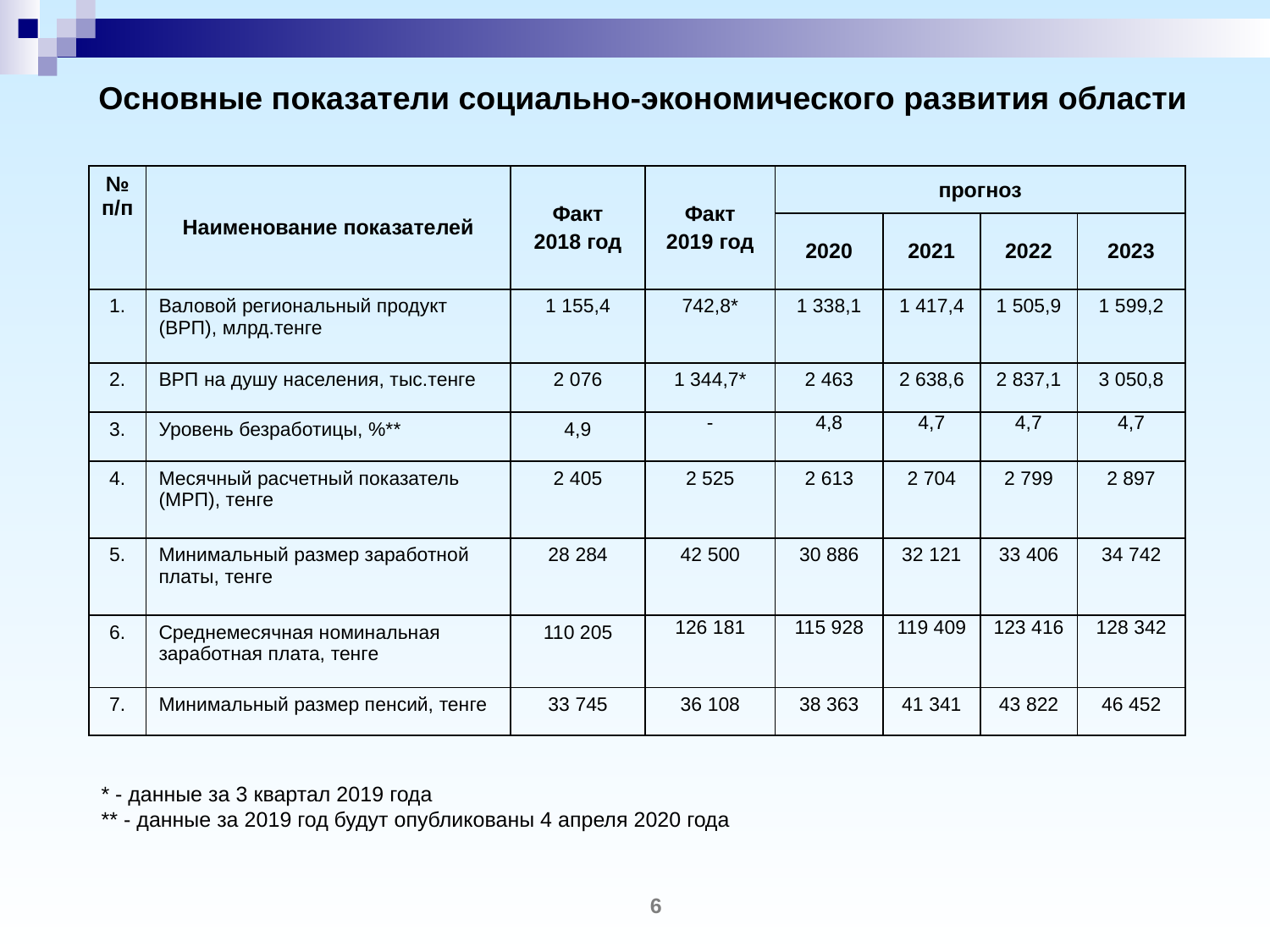

Основные показатели социально-экономического развития области
| № п/п | Наименование показателей | Факт 2018 год | Факт 2019 год | прогноз |  |  |  |
| --- | --- | --- | --- | --- | --- | --- | --- |
|  |  |  |  | 2020 | 2021 | 2022 | 2023 |
| 1. | Валовой региональный продукт (ВРП), млрд.тенге | 1 155,4 | 742,8\* | 1 338,1 | 1 417,4 | 1 505,9 | 1 599,2 |
| 2. | ВРП на душу населения, тыс.тенге | 2 076 | 1 344,7\* | 2 463 | 2 638,6 | 2 837,1 | 3 050,8 |
| 3. | Уровень безработицы, %\*\* | 4,9 | - | 4,8 | 4,7 | 4,7 | 4,7 |
| 4. | Месячный расчетный показатель (МРП), тенге | 2 405 | 2 525 | 2 613 | 2 704 | 2 799 | 2 897 |
| 5. | Минимальный размер заработной платы, тенге | 28 284 | 42 500 | 30 886 | 32 121 | 33 406 | 34 742 |
| 6. | Среднемесячная номинальная заработная плата, тенге | 110 205 | 126 181 | 115 928 | 119 409 | 123 416 | 128 342 |
| 7. | Минимальный размер пенсий, тенге | 33 745 | 36 108 | 38 363 | 41 341 | 43 822 | 46 452 |
* - данные за 3 квартал 2019 года
** - данные за 2019 год будут опубликованы 4 апреля 2020 года

6